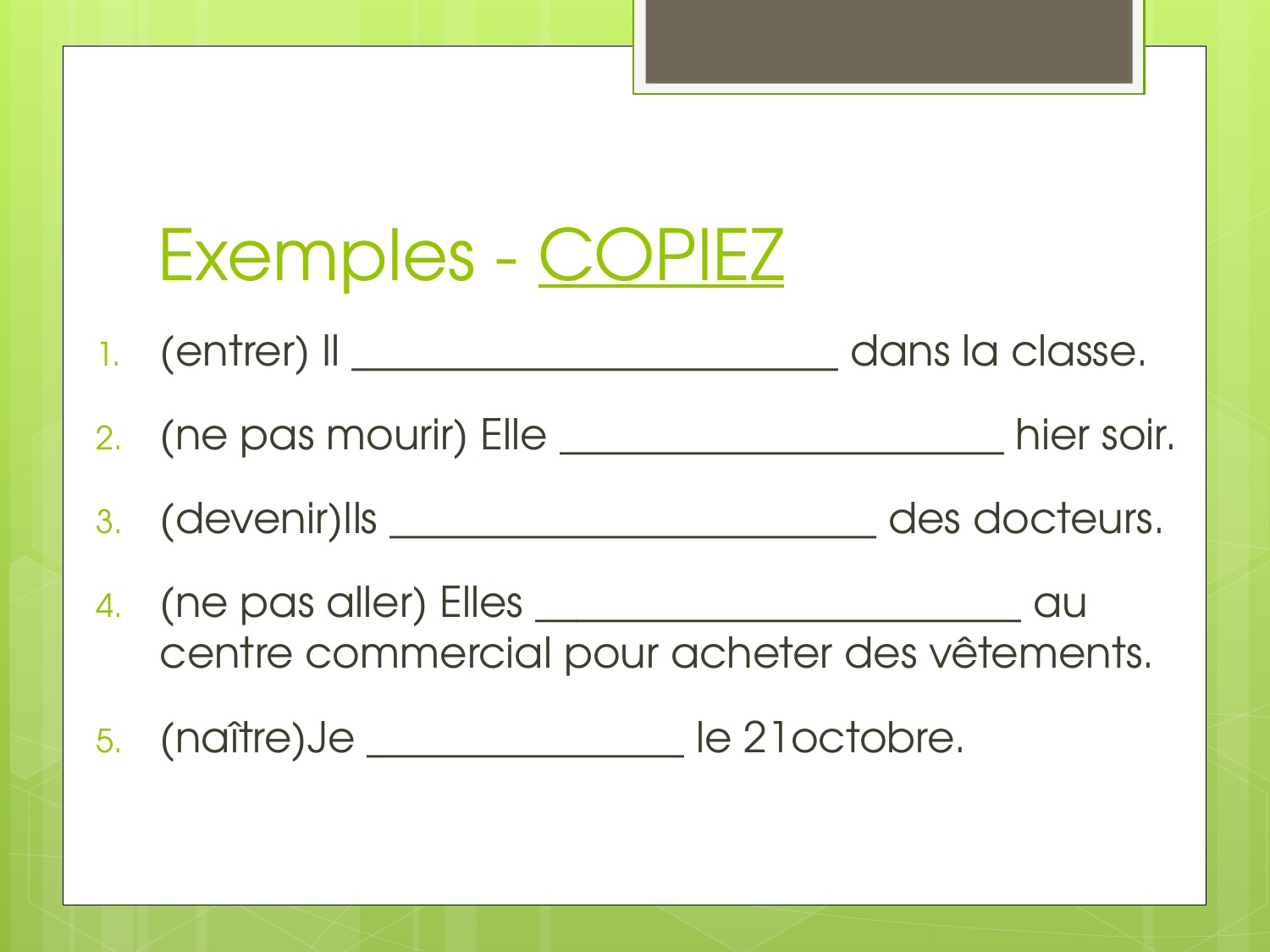

# Exemples - COPIEZ
(entrer) Il _______________________ dans la classe.

(ne pas mourir) Elle _____________________ hier soir.

(devenir)Ils _______________________ des docteurs.

(ne pas aller) Elles _______________________ au centre commercial pour acheter des vêtements.

(naître)Je _______________ le 21octobre.